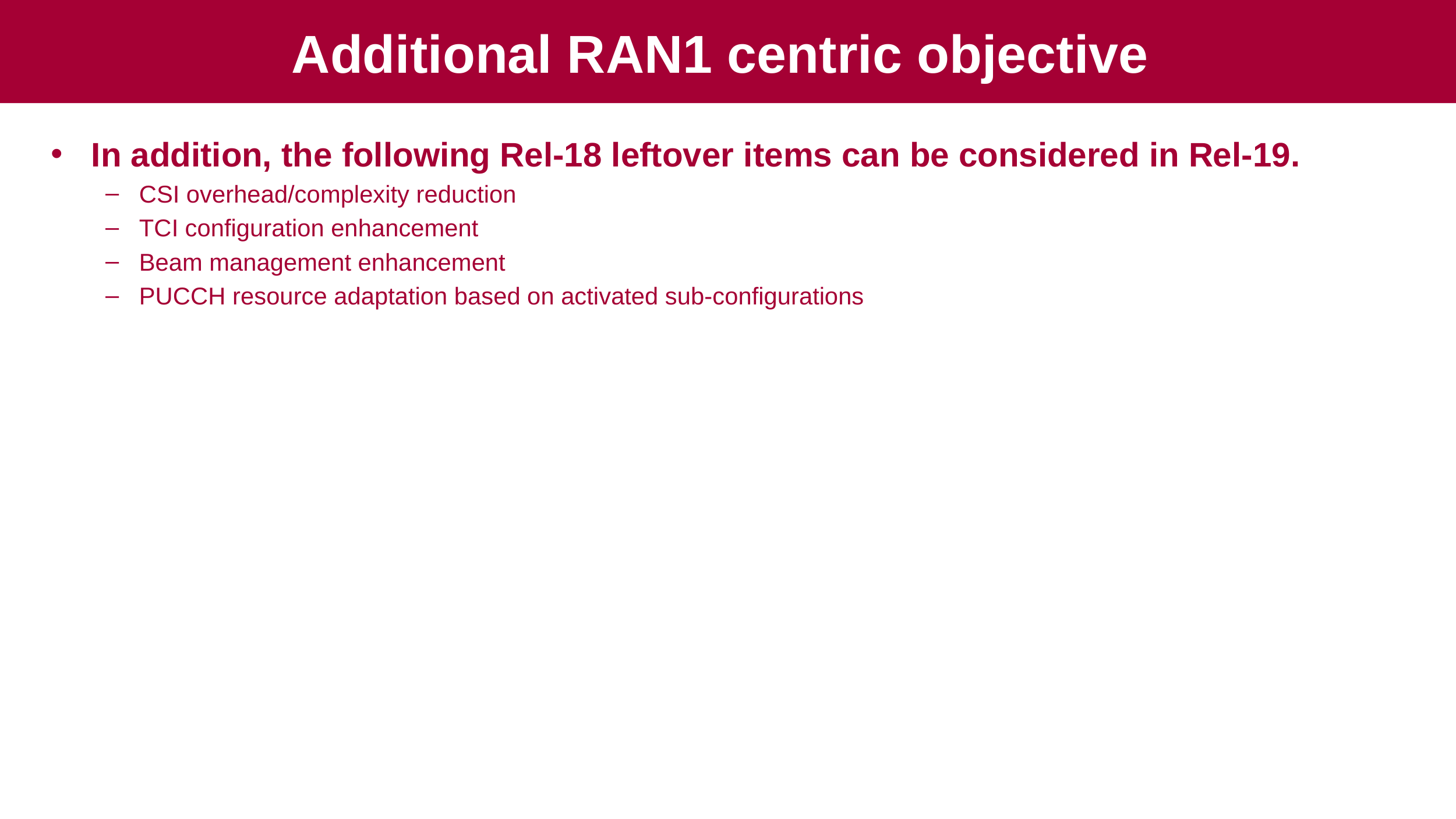

# Additional RAN1 centric objective
In addition, the following Rel-18 leftover items can be considered in Rel-19.
CSI overhead/complexity reduction
TCI configuration enhancement
Beam management enhancement
PUCCH resource adaptation based on activated sub-configurations